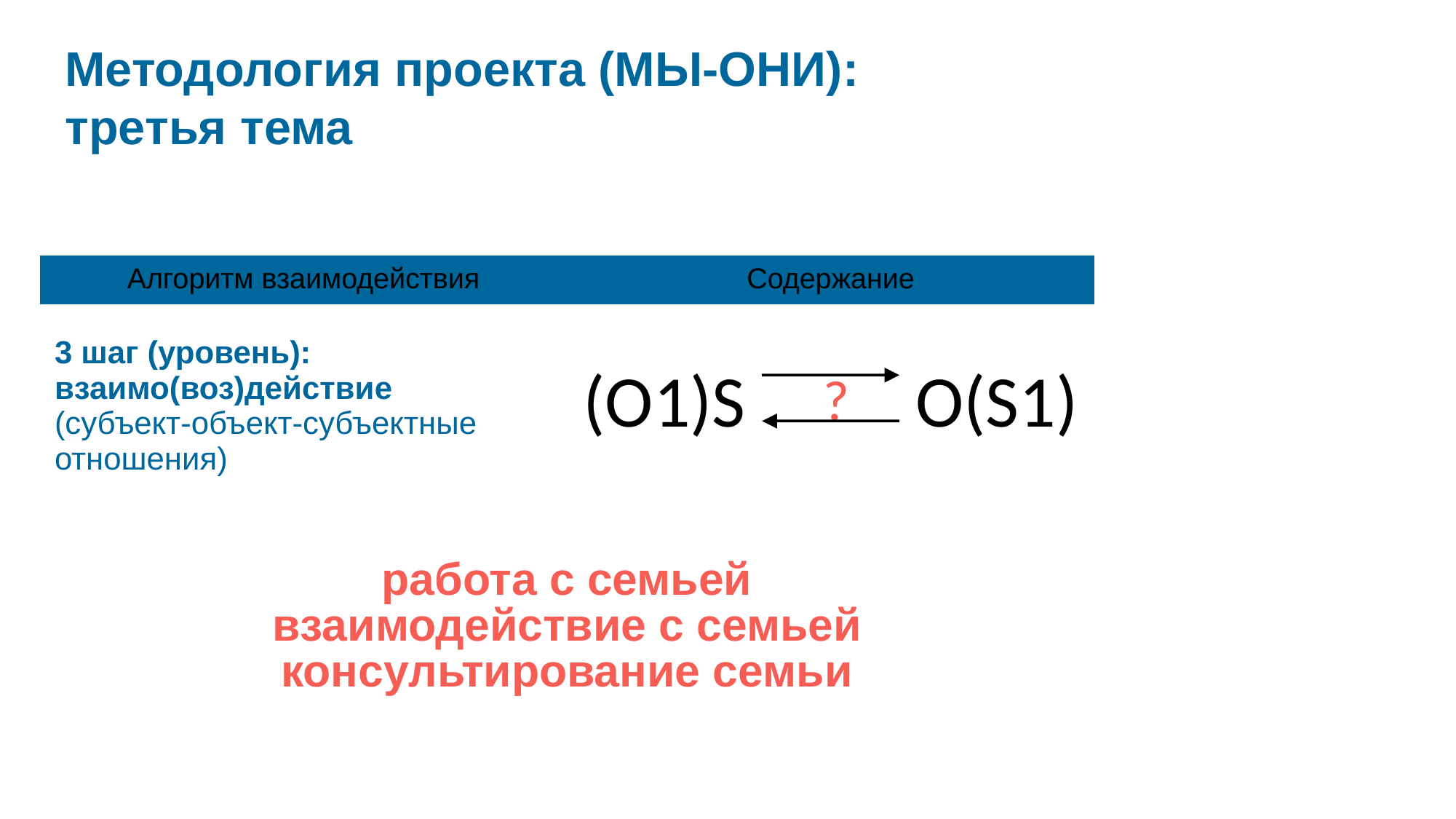

Методология проекта (МЫ-ОНИ): третья тема
| Алгоритм взаимодействия | Содержание |
| --- | --- |
| 3 шаг (уровень): взаимо(воз)действие (субъект-объект-субъектные отношения) |  |
(O1)S
?
O(S1)

# работа с семьей взаимодействие с семьей консультирование семьи